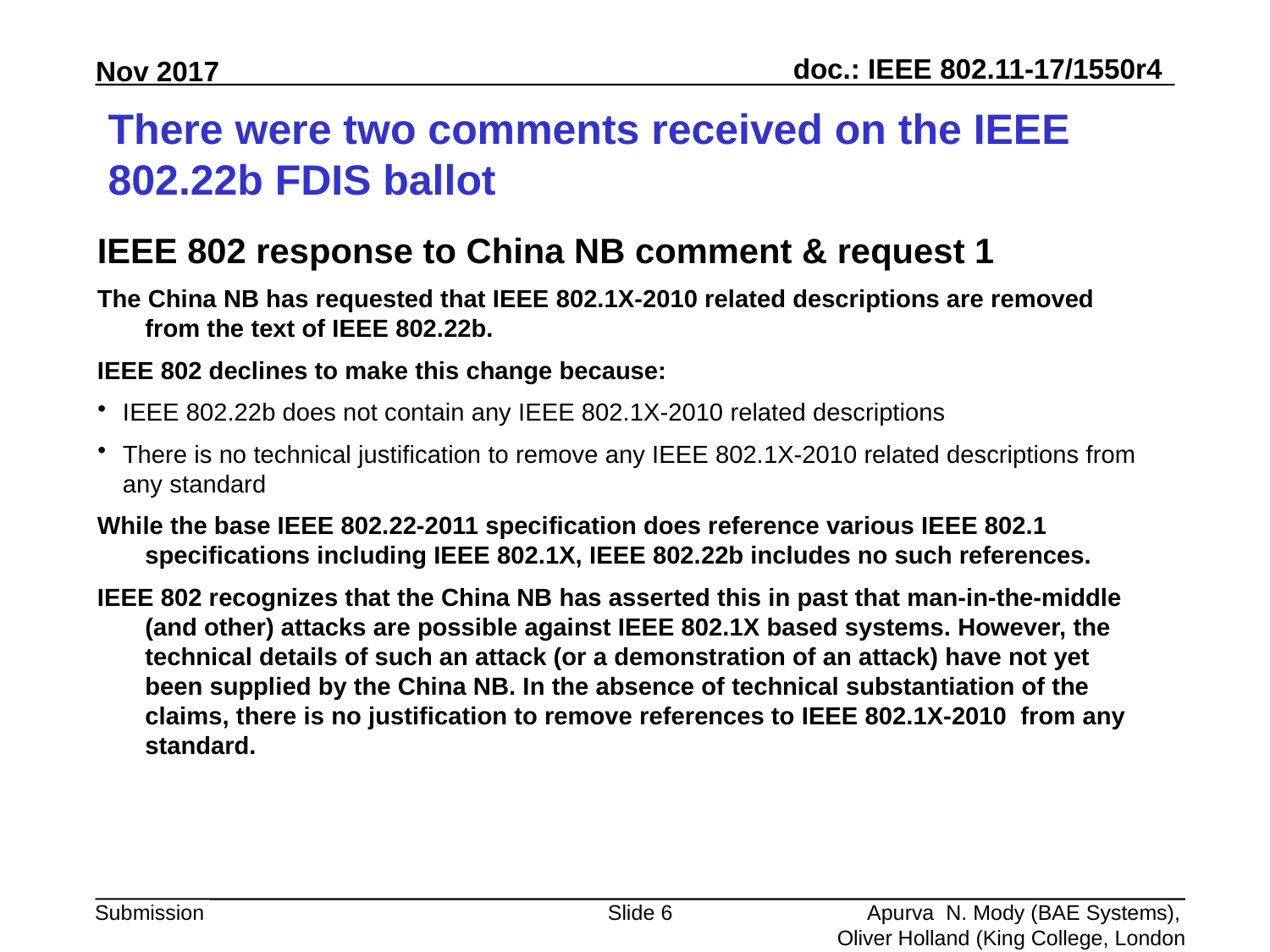

# There were two comments received on the IEEE 802.22b FDIS ballot
IEEE 802 response to China NB comment & request 1
The China NB has requested that IEEE 802.1X-2010 related descriptions are removed from the text of IEEE 802.22b.
IEEE 802 declines to make this change because:
IEEE 802.22b does not contain any IEEE 802.1X-2010 related descriptions
There is no technical justification to remove any IEEE 802.1X-2010 related descriptions from any standard
While the base IEEE 802.22-2011 specification does reference various IEEE 802.1 specifications including IEEE 802.1X, IEEE 802.22b includes no such references.
IEEE 802 recognizes that the China NB has asserted this in past that man-in-the-middle (and other) attacks are possible against IEEE 802.1X based systems. However, the technical details of such an attack (or a demonstration of an attack) have not yet been supplied by the China NB. In the absence of technical substantiation of the claims, there is no justification to remove references to IEEE 802.1X-2010  from any standard.

Slide 6
Apurva  N. Mody (BAE Systems),
Oliver Holland (King College, London